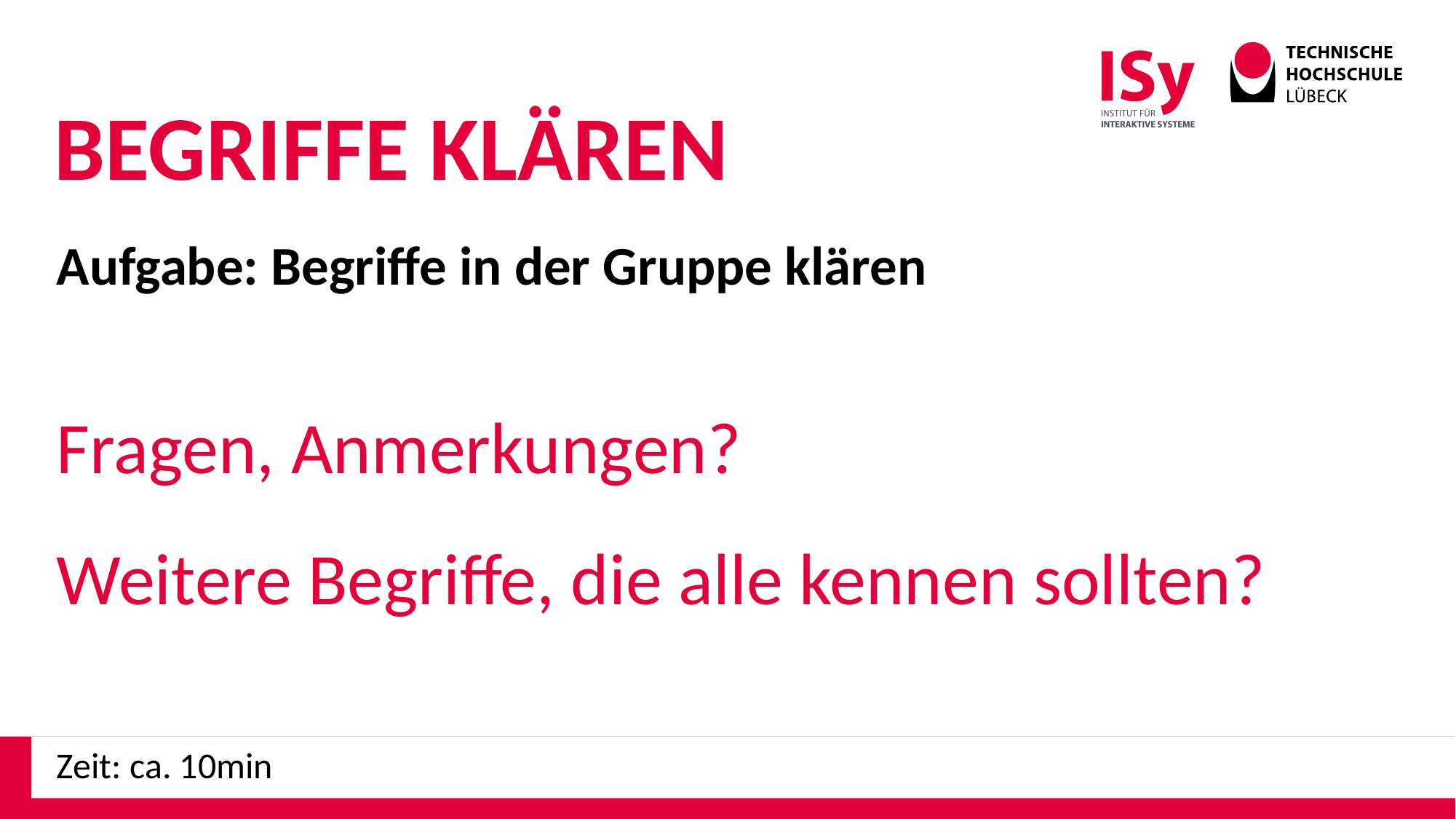

BEGRIFFE KLÄREN
Aufgabe: Begriffe in der Gruppe klären

Fragen, Anmerkungen?
Weitere Begriffe, die alle kennen sollten?
Zeit: ca. 10min